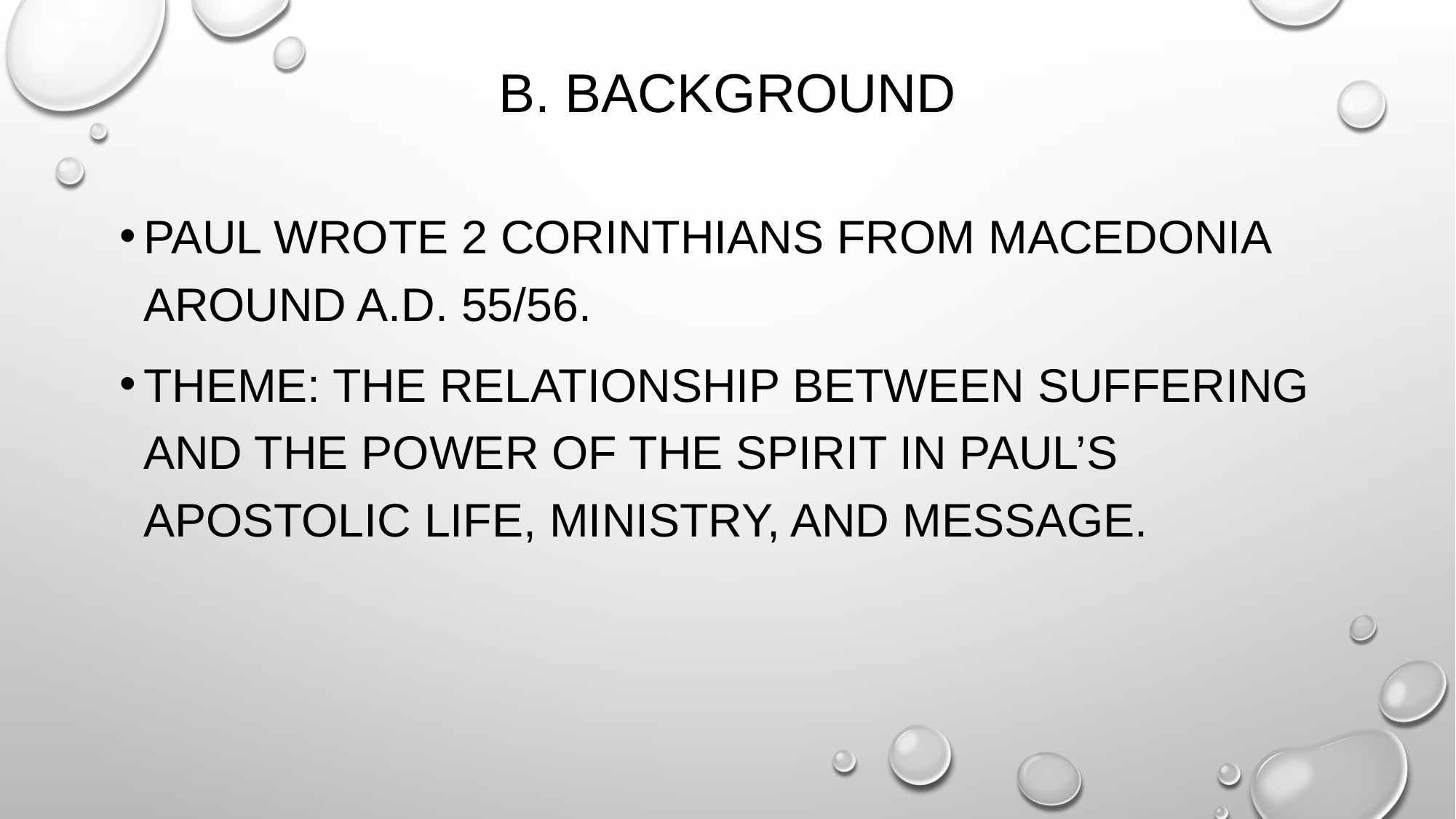

# b. background
Paul wrote 2 Corinthians from Macedonia around A.D. 55/56.
Theme: the relationship between suffering and the power of the Spirit in Paul’s apostolic life, ministry, and message.